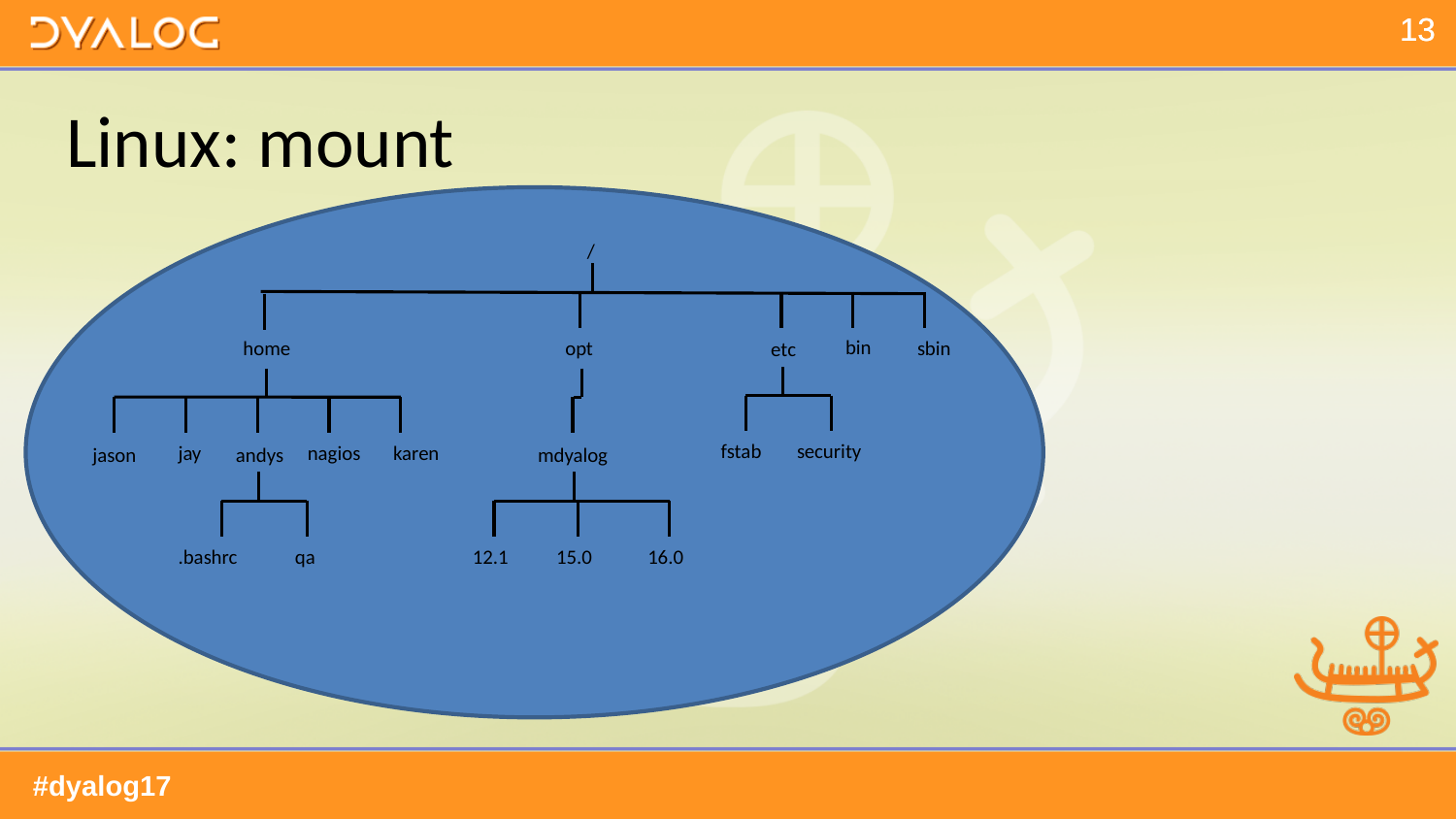

# Linux: mount

/
bin
opt
sbin
home
etc
security
fstab
jay
karen
nagios
andys
mdyalog
jason
qa
.bashrc
15.0
16.0
12.1